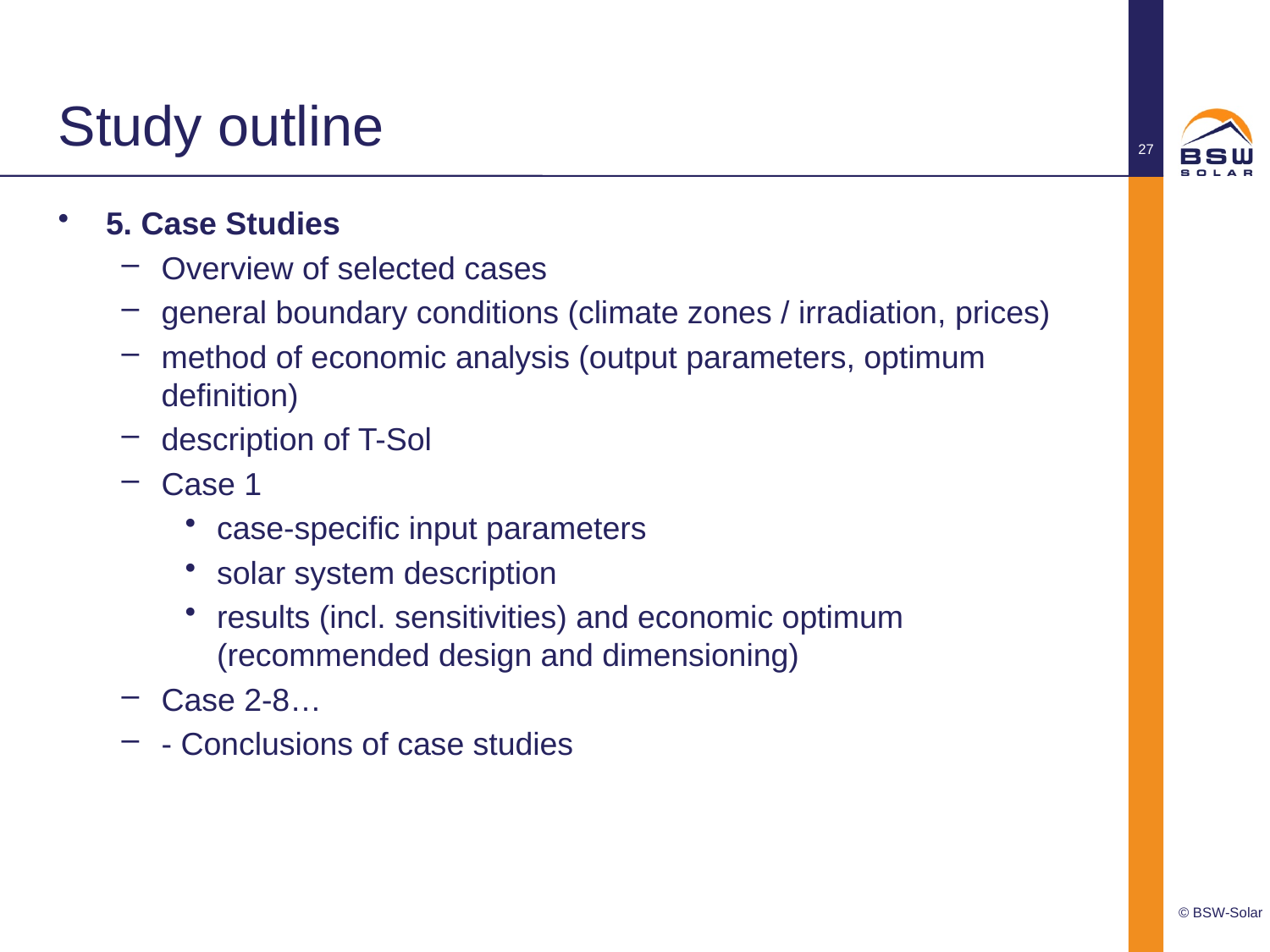

# Study outline
27
5. Case Studies
Overview of selected cases
general boundary conditions (climate zones / irradiation, prices)
method of economic analysis (output parameters, optimum definition)
description of T-Sol
Case 1
case-specific input parameters
solar system description
results (incl. sensitivities) and economic optimum (recommended design and dimensioning)
Case 2-8…
- Conclusions of case studies

© BSW-Solar